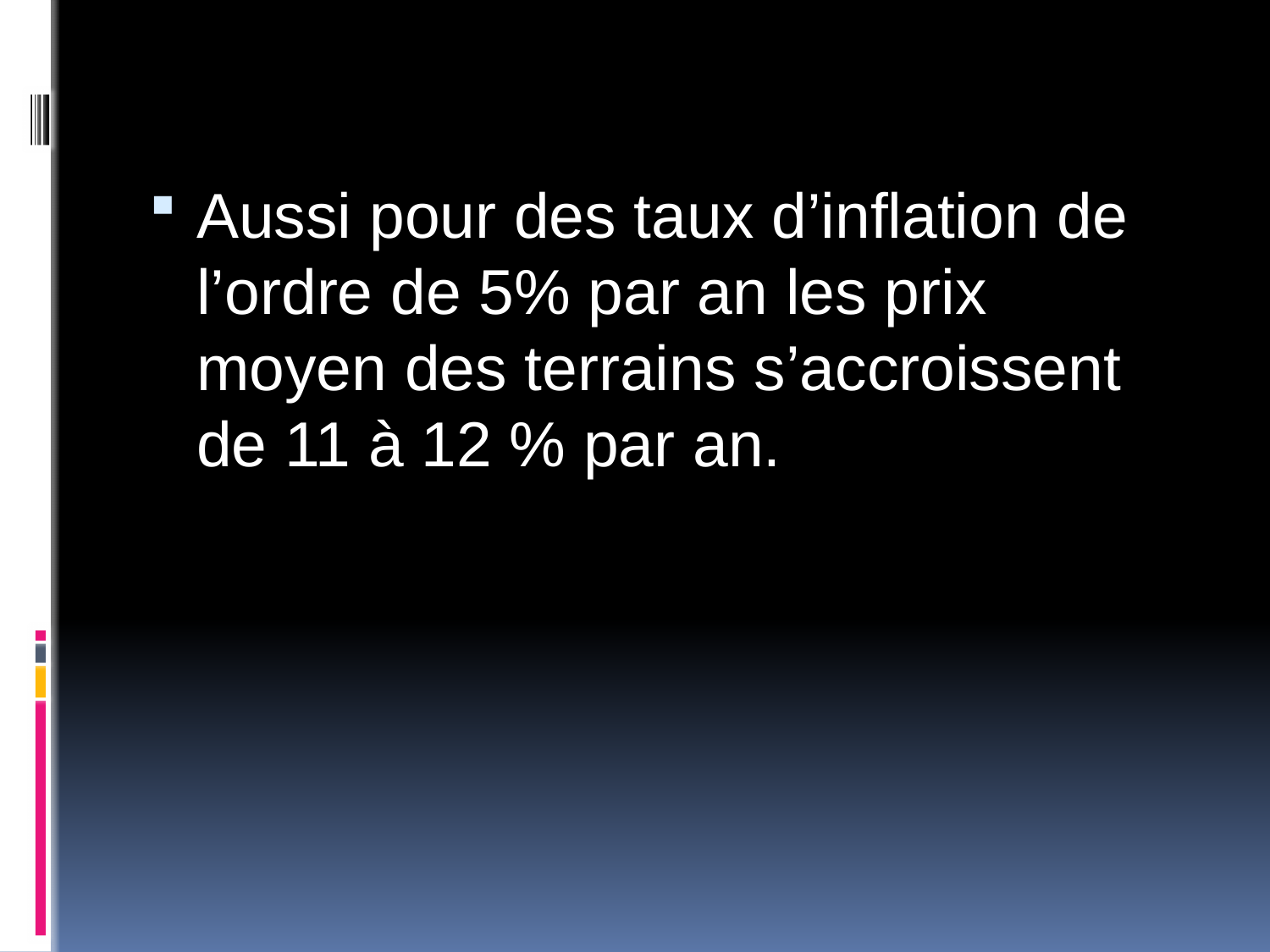

#
Aussi pour des taux d’inflation de l’ordre de 5% par an les prix moyen des terrains s’accroissent de 11 à 12 % par an.